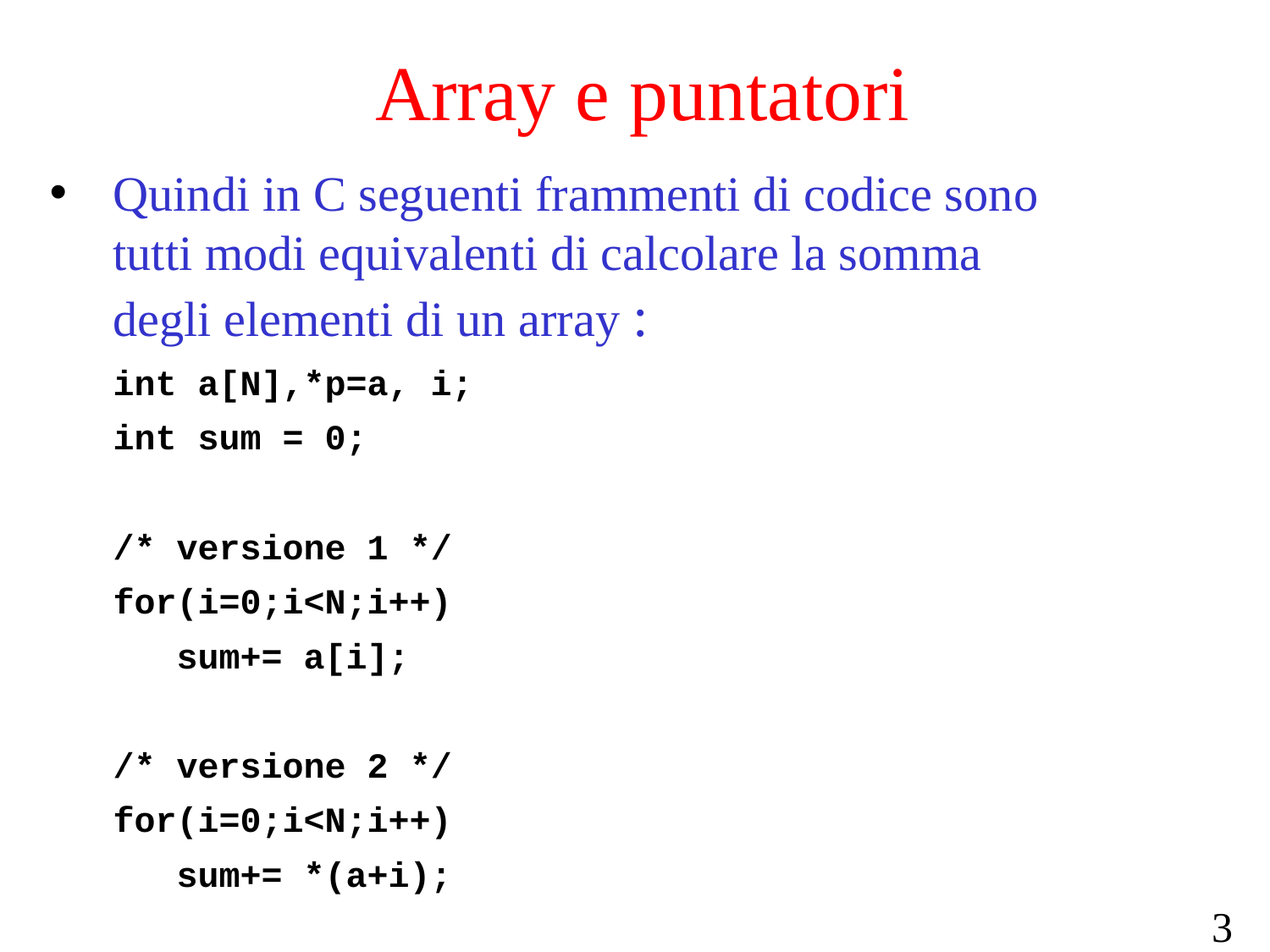

# Array e puntatori
Quindi in C seguenti frammenti di codice sono tutti modi equivalenti di calcolare la somma degli elementi di un array :
int a[N],*p=a, i;
int sum = 0;

/* versione 1 */
for(i=0;i<N;i++)
   sum+= a[i];

/* versione 2 */
for(i=0;i<N;i++)
   sum+= *(a+i);

30